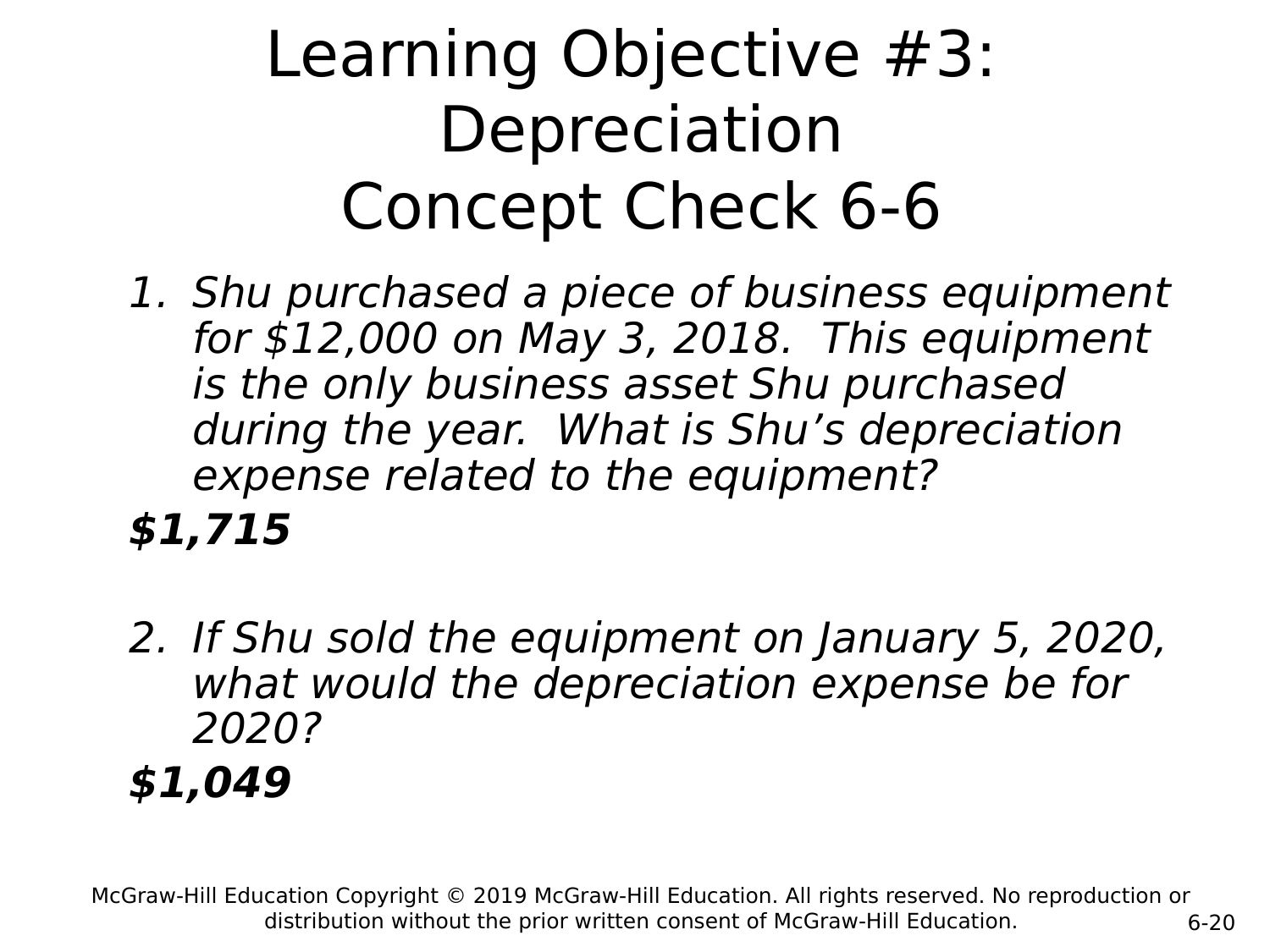

Learning Objective #3:  Depreciation
Concept Check 6-6
Shu purchased a piece of business equipment for $12,000 on May 3, 2018.  This equipment is the only business asset Shu purchased during the year.  What is Shu’s depreciation expense related to the equipment?
$1,715

If Shu sold the equipment on January 5, 2020, what would the depreciation expense be for 2020?
$1,049

McGraw-Hill Education Copyright © 2019 McGraw-Hill Education. All rights reserved. No reproduction or distribution without the prior written consent of McGraw-Hill Education.
6-20